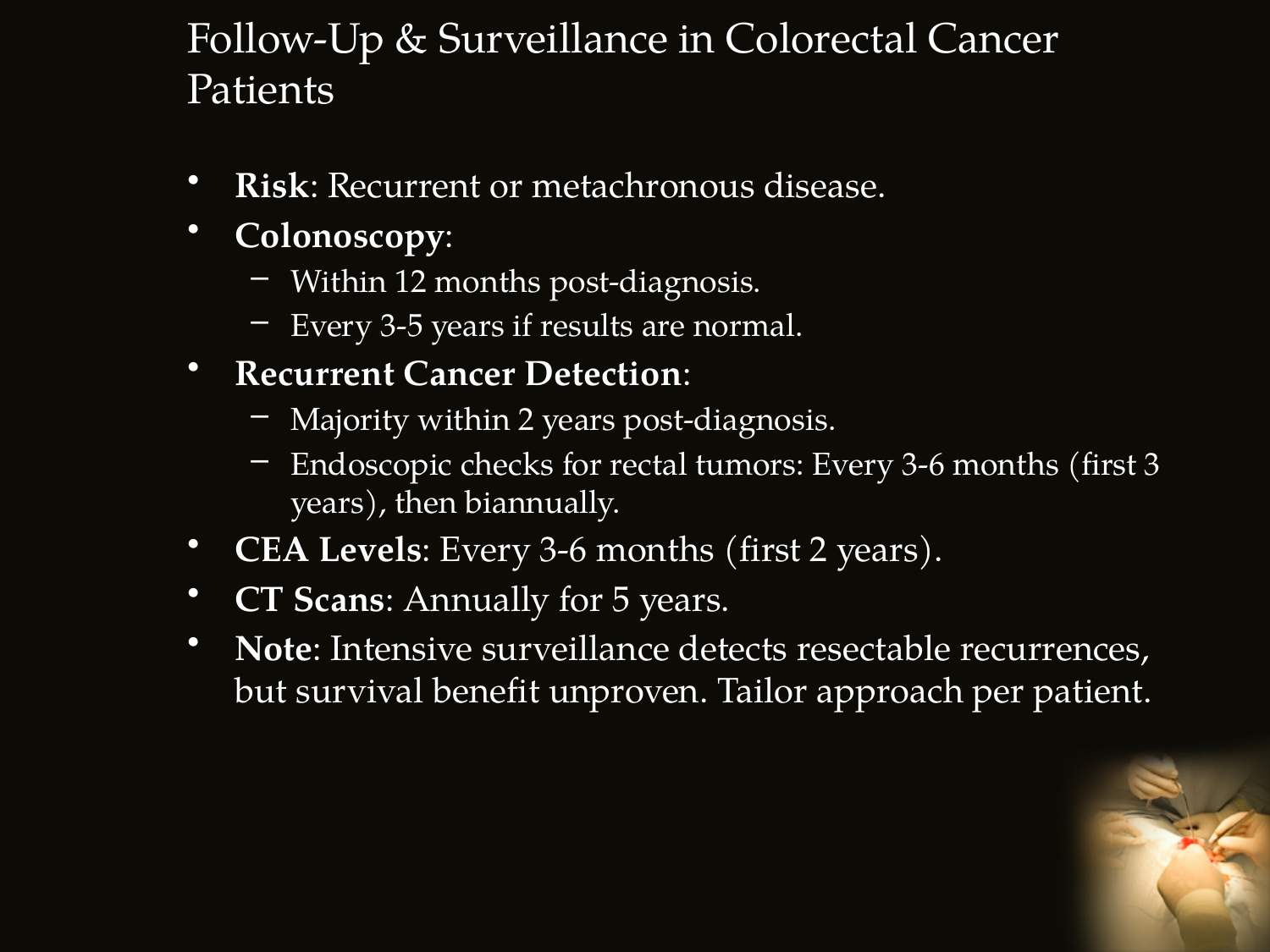

# Follow-Up & Surveillance in Colorectal Cancer Patients
Risk: Recurrent or metachronous disease.
Colonoscopy:
Within 12 months post-diagnosis.
Every 3-5 years if results are normal.
Recurrent Cancer Detection:
Majority within 2 years post-diagnosis.
Endoscopic checks for rectal tumors: Every 3-6 months (first 3 years), then biannually.
CEA Levels: Every 3-6 months (first 2 years).
CT Scans: Annually for 5 years.
Note: Intensive surveillance detects resectable recurrences, but survival benefit unproven. Tailor approach per patient.